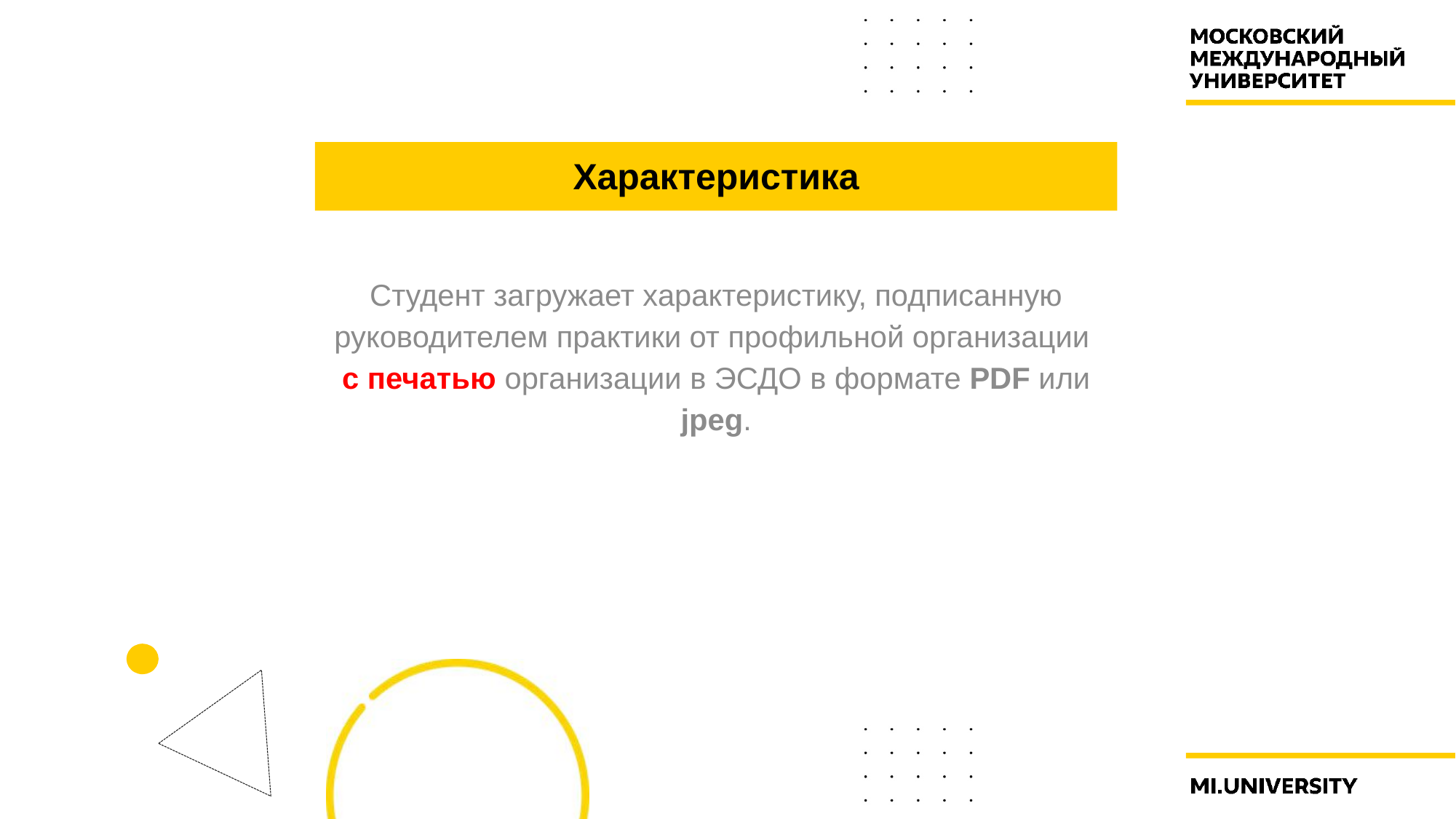

# Характеристика
Студент загружает характеристику, подписанную руководителем практики от профильной организации
с печатью организации в ЭСДО в формате PDF или jpeg.